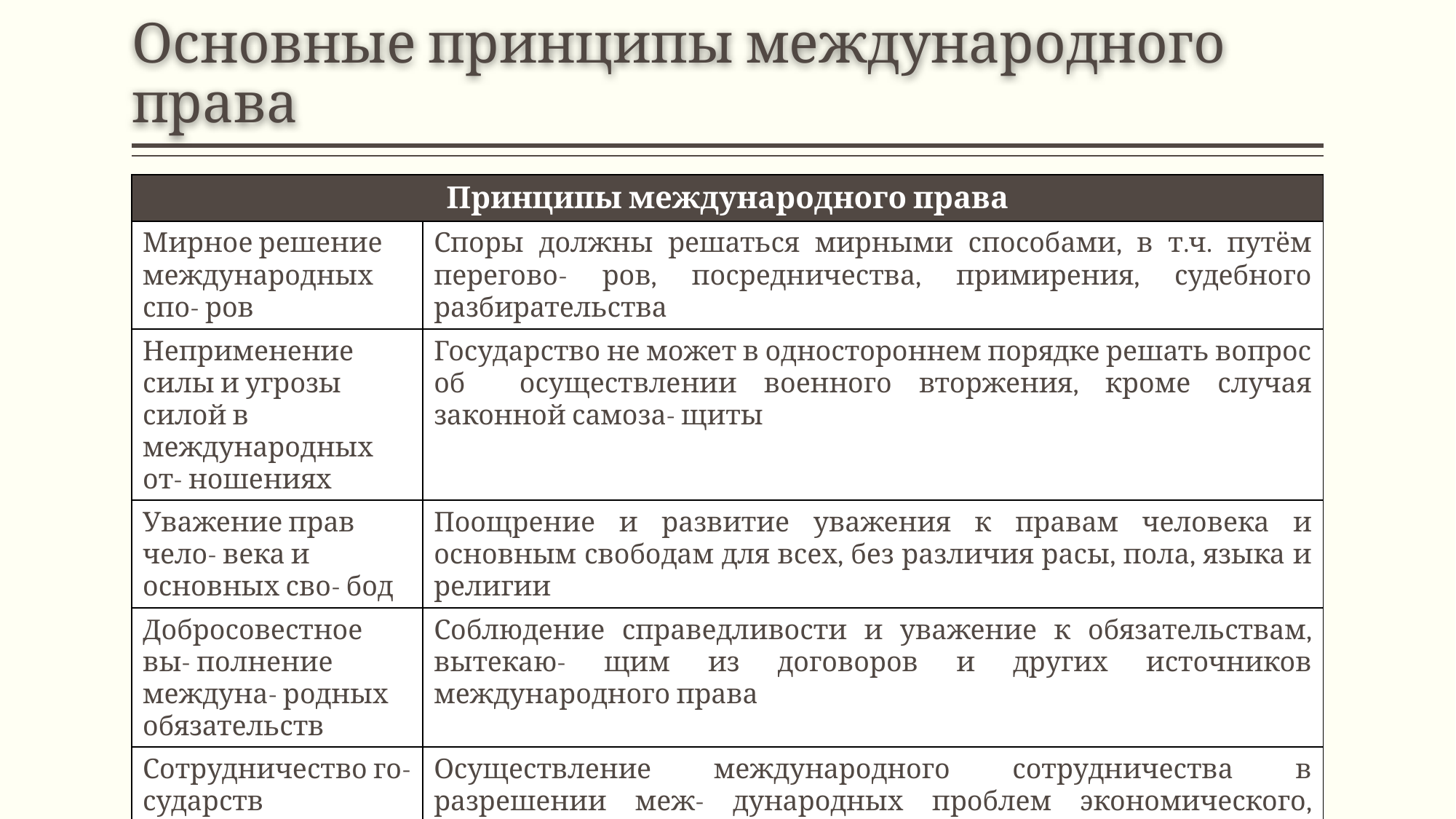

# Основные принципы международного права
| Принципы международного права |  |
| --- | --- |
| Мирное решение международных спо- ров | Споры должны решаться мирными способами, в т.ч. путём перегово- ров, посредничества, примирения, судебного разбирательства |
| Неприменение силы и угрозы силой в международных от- ношениях | Государство не может в одностороннем порядке решать вопрос об осуществлении военного вторжения, кроме случая законной самоза- щиты |
| Уважение прав чело- века и основных сво- бод | Поощрение и развитие уважения к правам человека и основным свободам для всех, без различия расы, пола, языка и религии |
| Добросовестное вы- полнение междуна- родных обязательств | Соблюдение справедливости и уважение к обязательствам, вытекаю- щим из договоров и других источников международного права |
| Сотрудничество го- сударств | Осуществление международного сотрудничества в разрешении меж- дународных проблем экономического, социального, культурного и гу- манитарного характера |